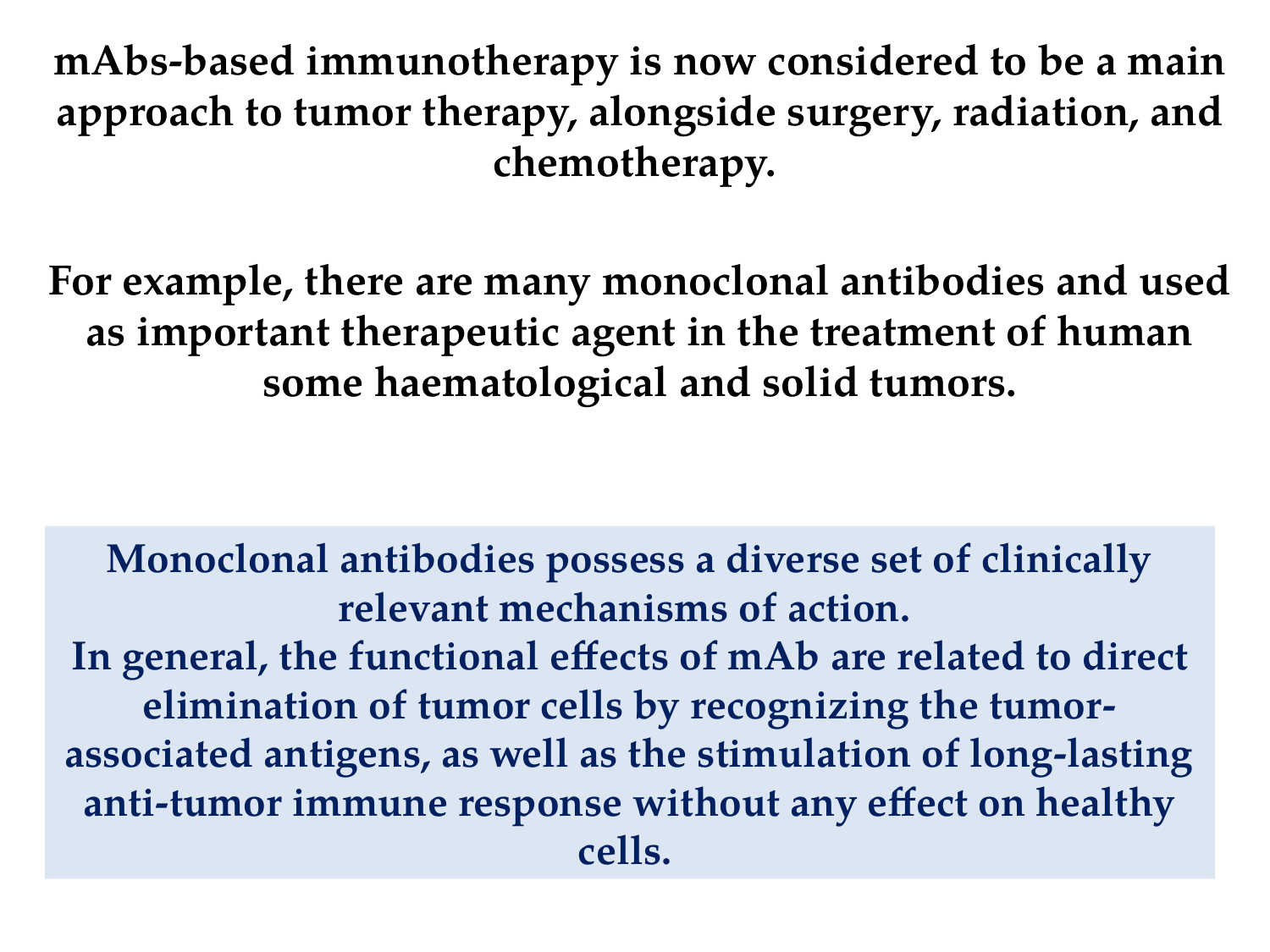

mAbs-based immunotherapy is now considered to be a main approach to tumor therapy, alongside surgery, radiation, and chemotherapy.

For example, there are many monoclonal antibodies and used as important therapeutic agent in the treatment of human some haematological and solid tumors.

Monoclonal antibodies possess a diverse set of clinically relevant mechanisms of action.
In general, the functional effects of mAb are related to direct elimination of tumor cells by recognizing the tumor-associated antigens, as well as the stimulation of long-lasting anti-tumor immune response without any effect on healthy cells.